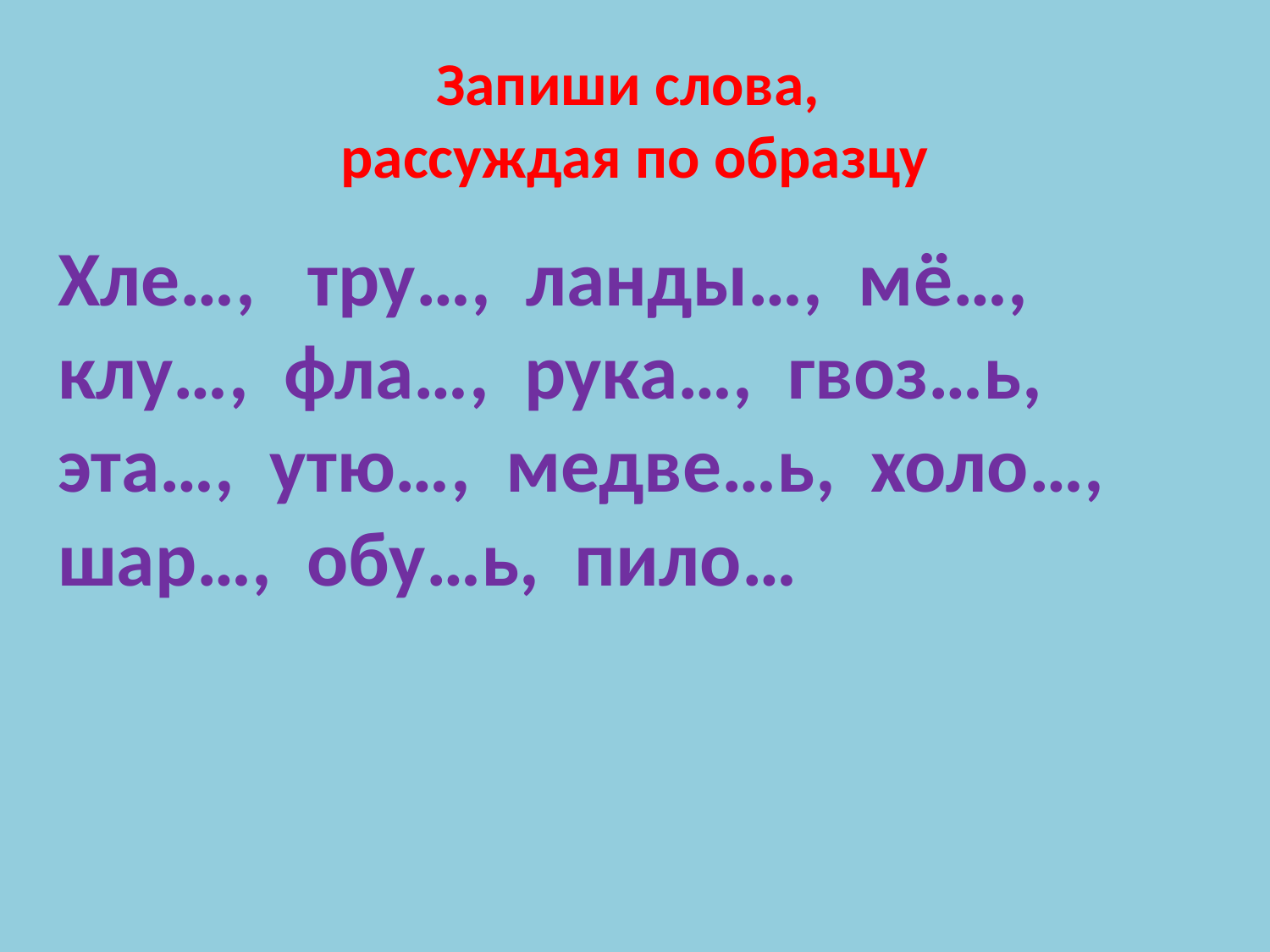

# Запиши слова, рассуждая по образцу
Хле…,   тру…,  ланды…,  мё…, клу…,  фла…,  рука…,  гвоз…ь, эта…,  утю…,  медве…ь,  холо…, шар…,  обу…ь,  пило…